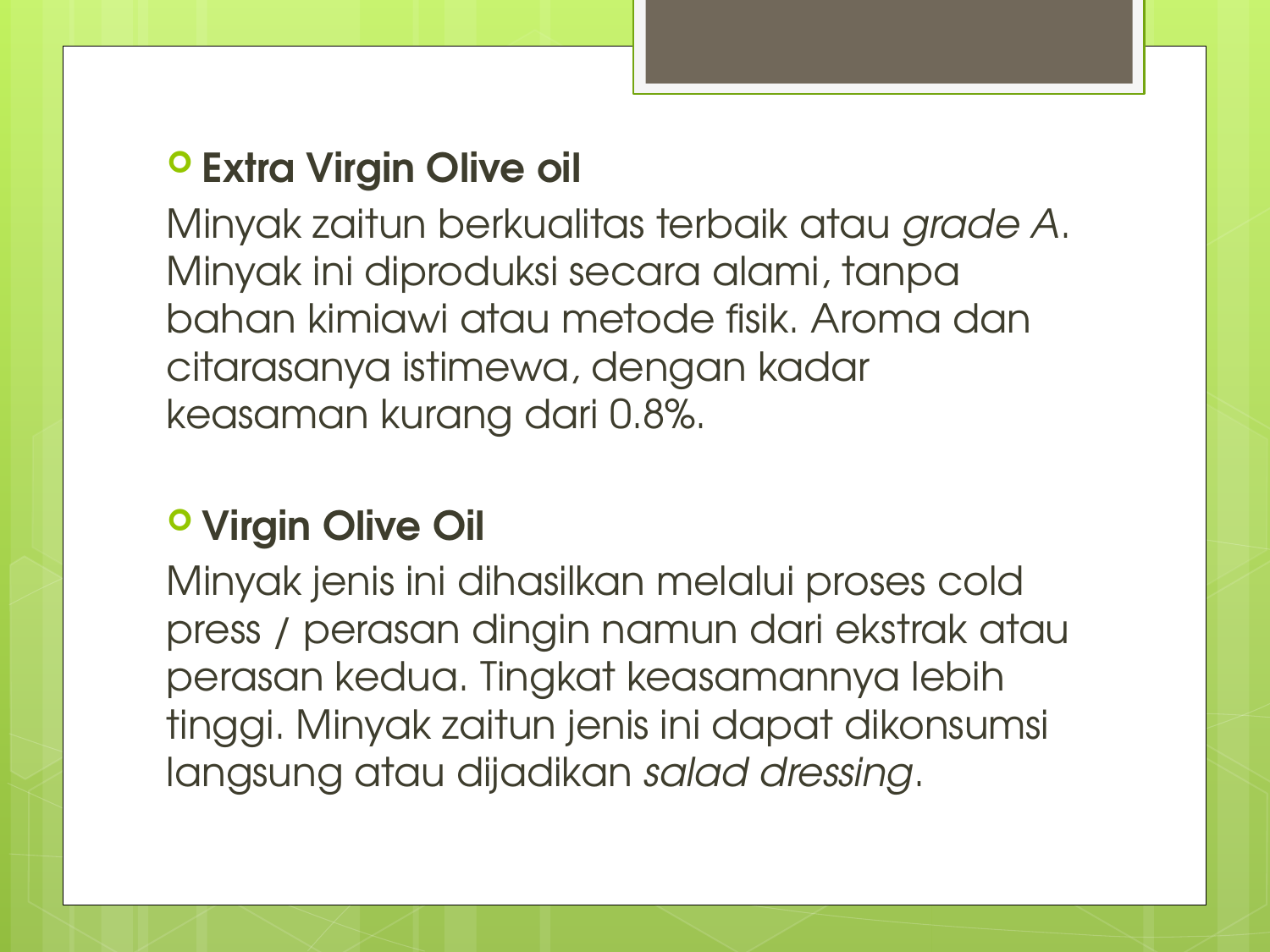

Extra Virgin Olive oil
Minyak zaitun berkualitas terbaik atau grade A. Minyak ini diproduksi secara alami, tanpa bahan kimiawi atau metode fisik. Aroma dan citarasanya istimewa, dengan kadar keasaman kurang dari 0.8%.

Virgin Olive Oil
Minyak jenis ini dihasilkan melalui proses cold press / perasan dingin namun dari ekstrak atau perasan kedua. Tingkat keasamannya lebih tinggi. Minyak zaitun jenis ini dapat dikonsumsi langsung atau dijadikan salad dressing.